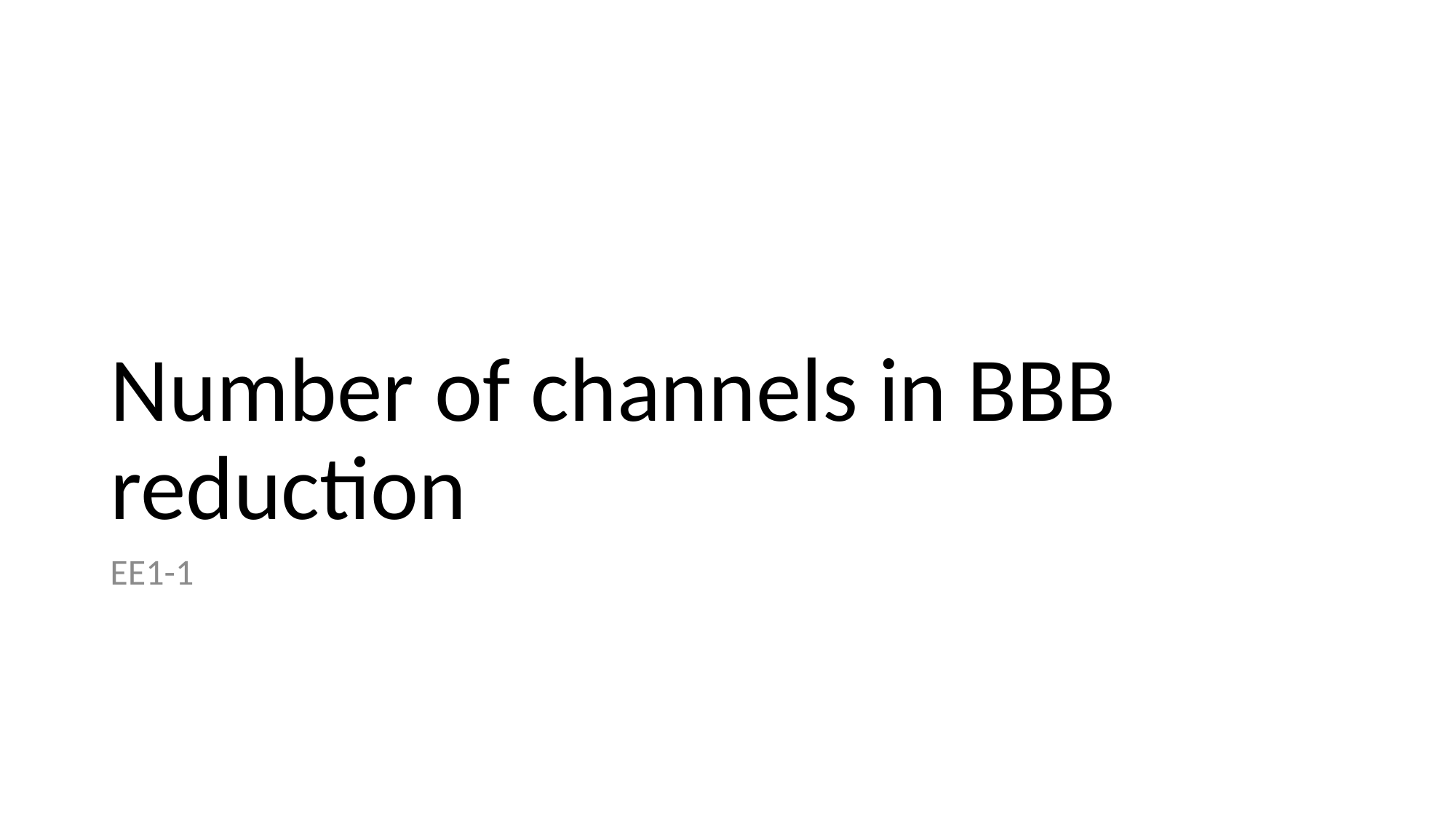

# Number of channels in BBB reduction
EE1-1